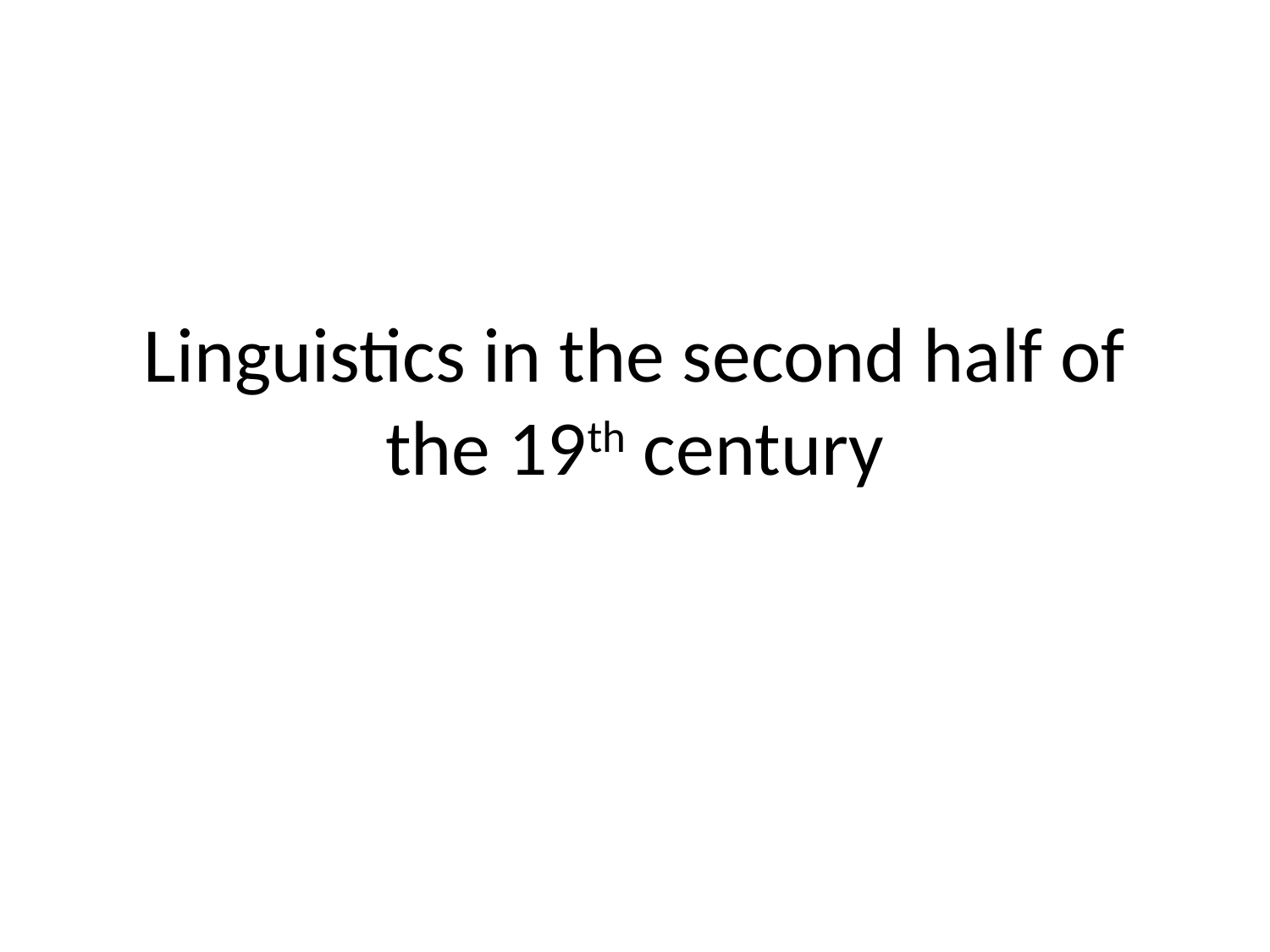

# Linguistics in the second half of the 19th century